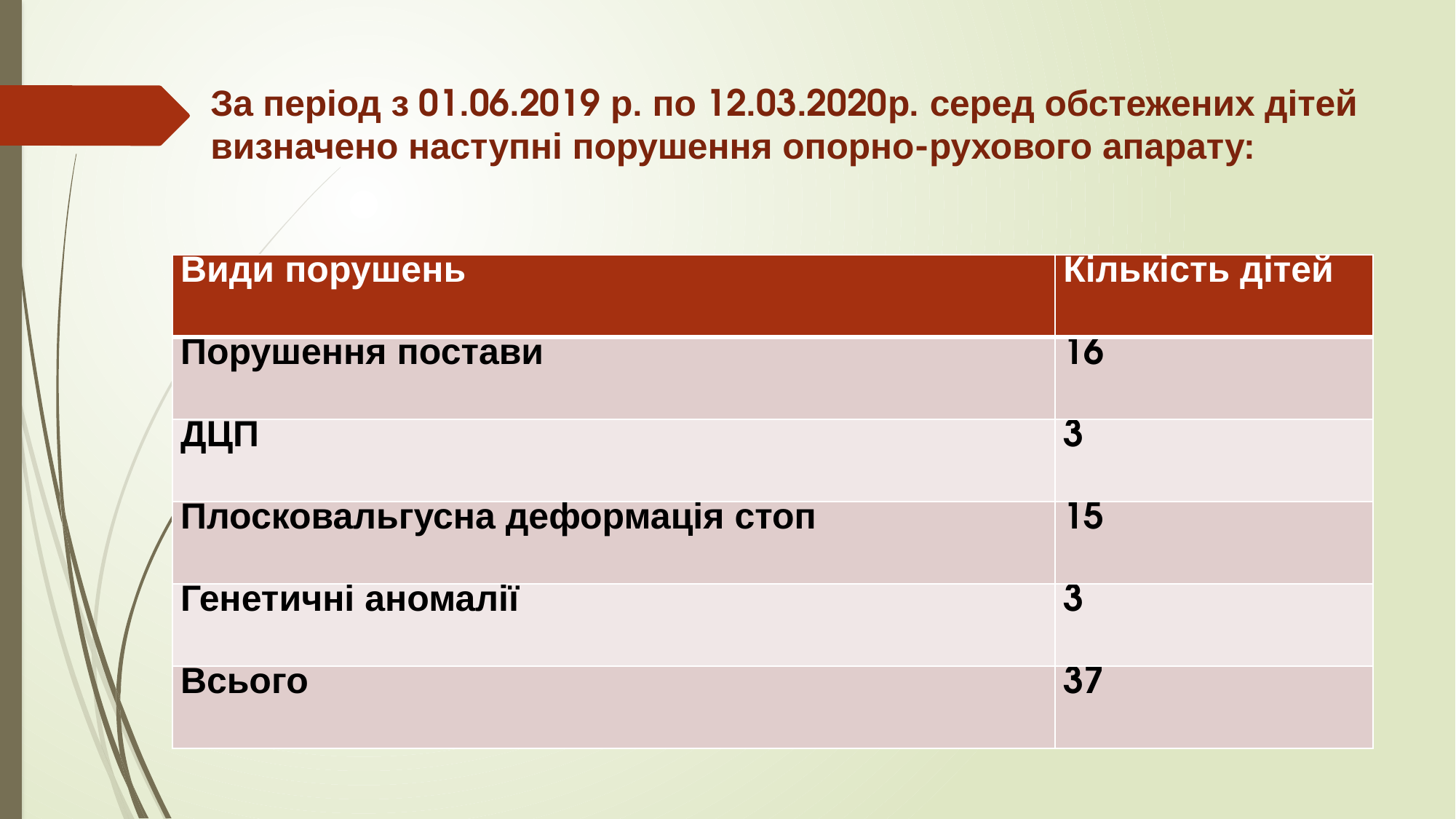

# За період з 01.06.2019 р. по 12.03.2020р. серед обстежених дітей визначено наступні порушення опорно-рухового апарату:
| Види порушень | Кількість дітей |
| --- | --- |
| Порушення постави | 16 |
| ДЦП | 3 |
| Плосковальгусна деформація стоп | 15 |
| Генетичні аномалії | 3 |
| Всього | 37 |